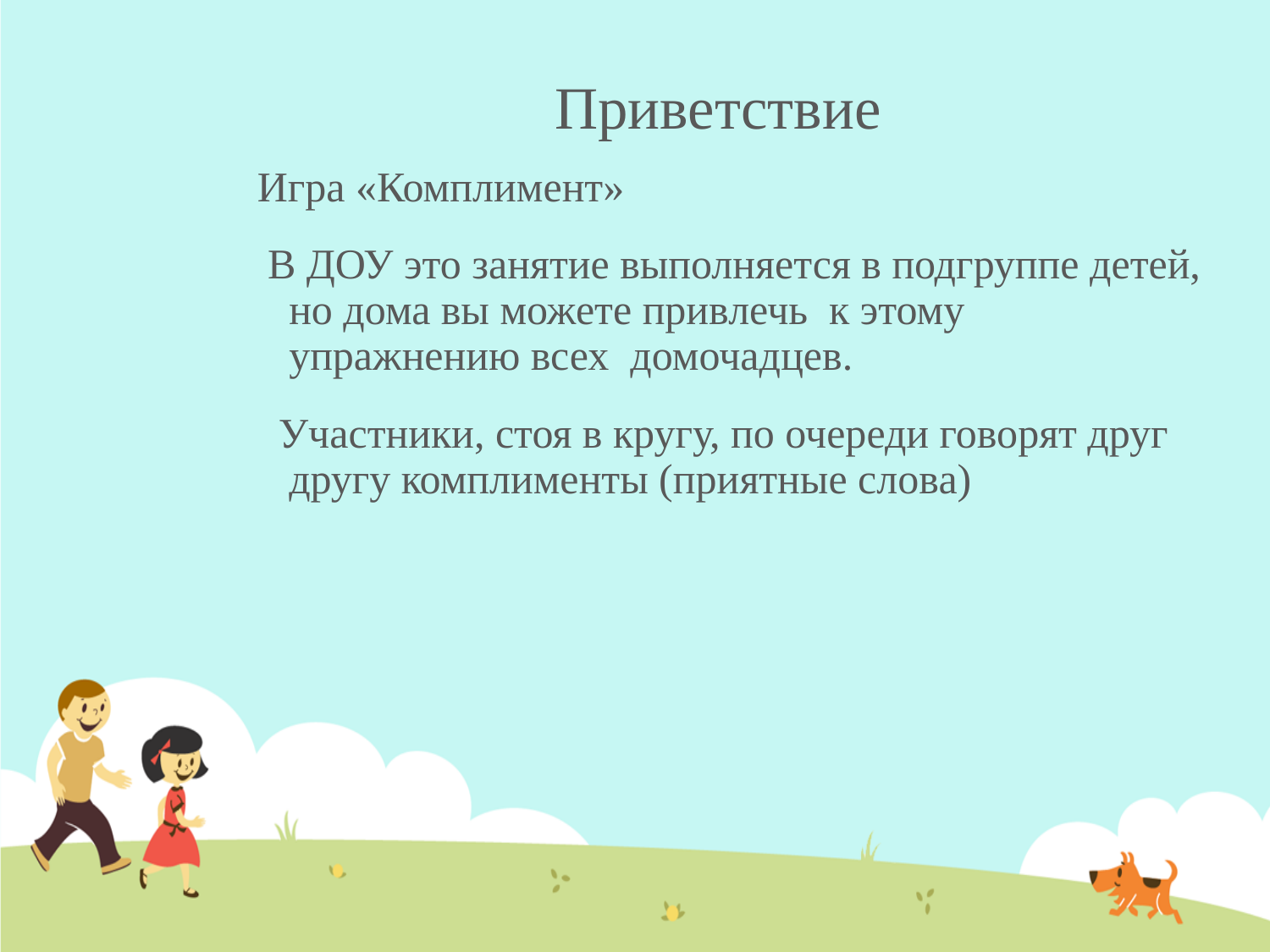

# Приветствие
Игра «Комплимент»
 В ДОУ это занятие выполняется в подгруппе детей, но дома вы можете привлечь  к этому упражнению всех  домочадцев.
  Участники, стоя в кругу, по очереди говорят друг другу комплименты (приятные слова)